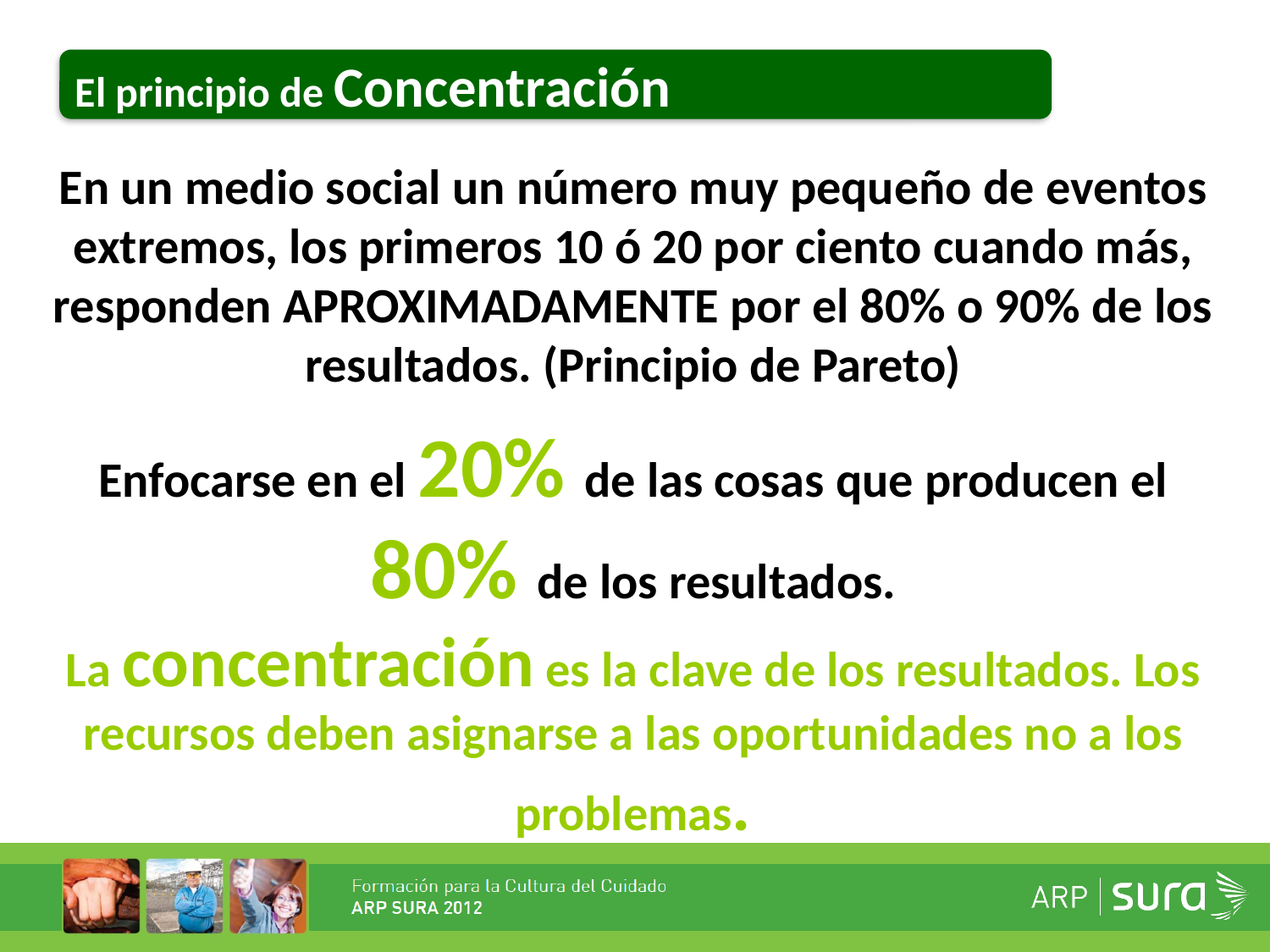

El principio de Concentración
En un medio social un número muy pequeño de eventos extremos, los primeros 10 ó 20 por ciento cuando más, responden APROXIMADAMENTE por el 80% o 90% de los resultados. (Principio de Pareto)

Enfocarse en el 20% de las cosas que producen el 80% de los resultados.
La concentración es la clave de los resultados. Los recursos deben asignarse a las oportunidades no a los problemas.